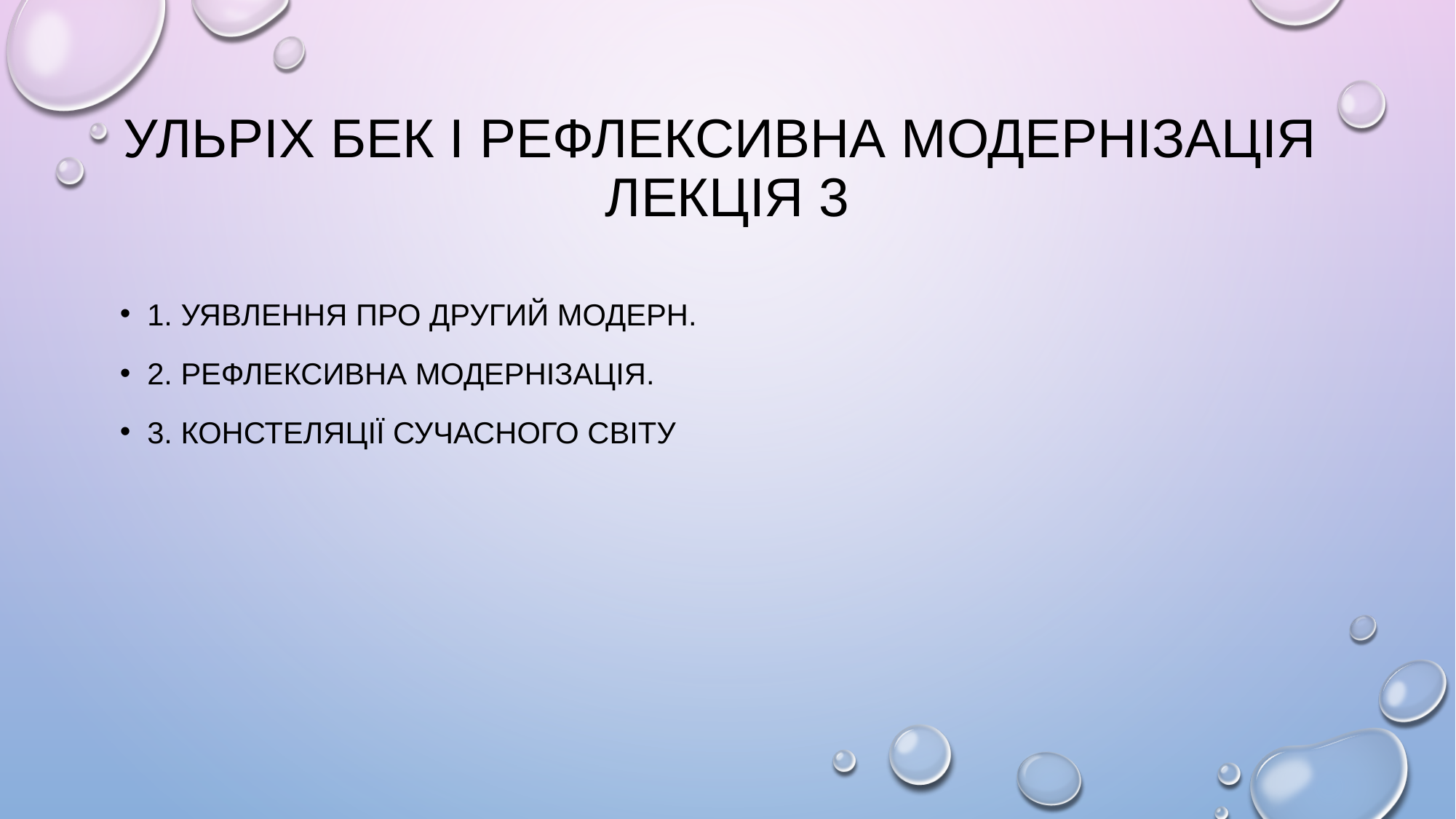

# Ульріх бек і рефлексивна модернізація Лекція 3
1. уявлення про другий модерн.
2. рефлексивна модернізація.
3. констеляції сучасного світу